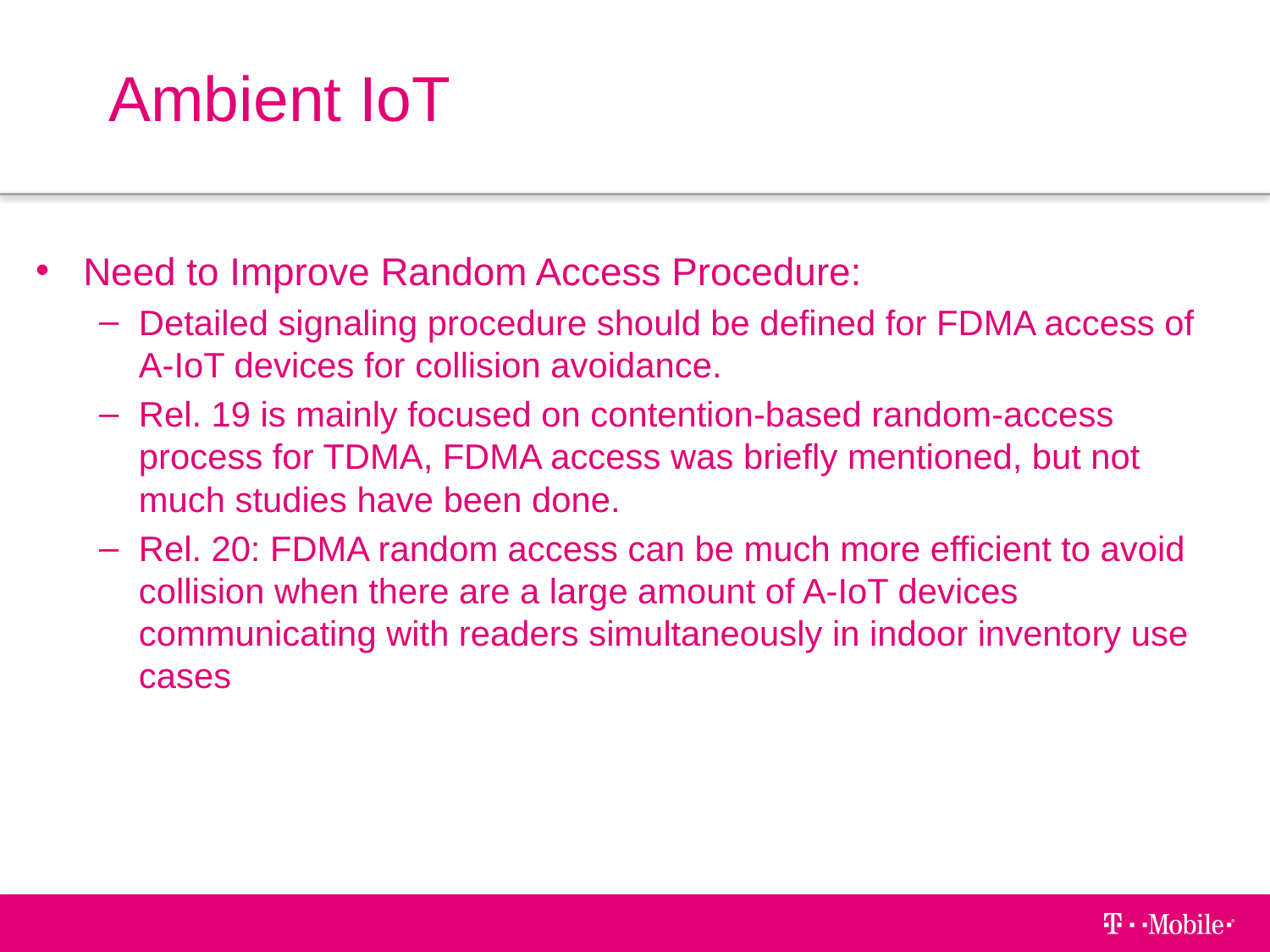

# Ambient IoT
Need to Improve Random Access Procedure:
Detailed signaling procedure should be defined for FDMA access of A-IoT devices for collision avoidance.
Rel. 19 is mainly focused on contention-based random-access process for TDMA, FDMA access was briefly mentioned, but not much studies have been done.
Rel. 20: FDMA random access can be much more efficient to avoid collision when there are a large amount of A-IoT devices communicating with readers simultaneously in indoor inventory use cases